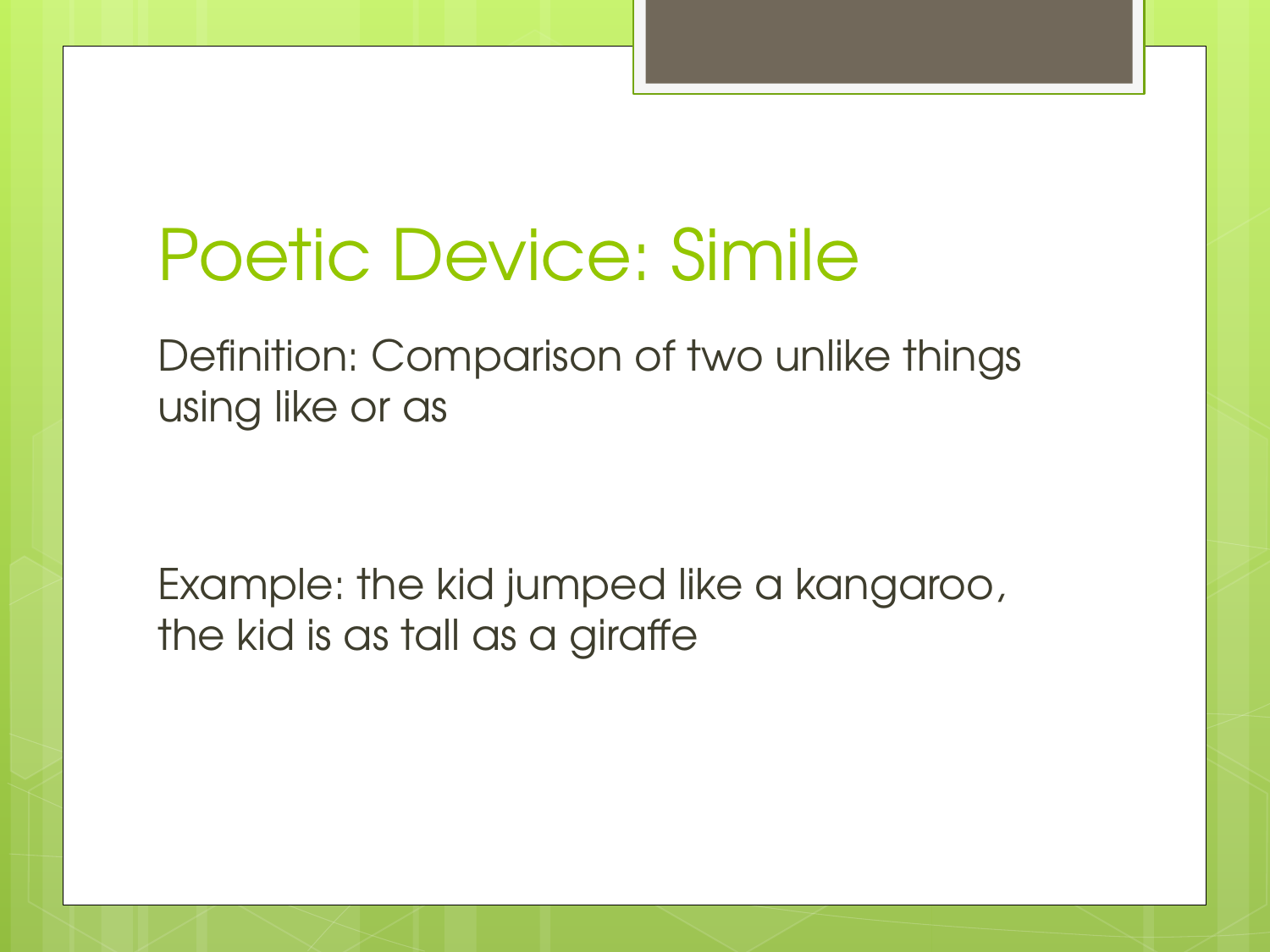

# Poetic Device: Simile
Definition: Comparison of two unlike things using like or as

Example: the kid jumped like a kangaroo, the kid is as tall as a giraffe